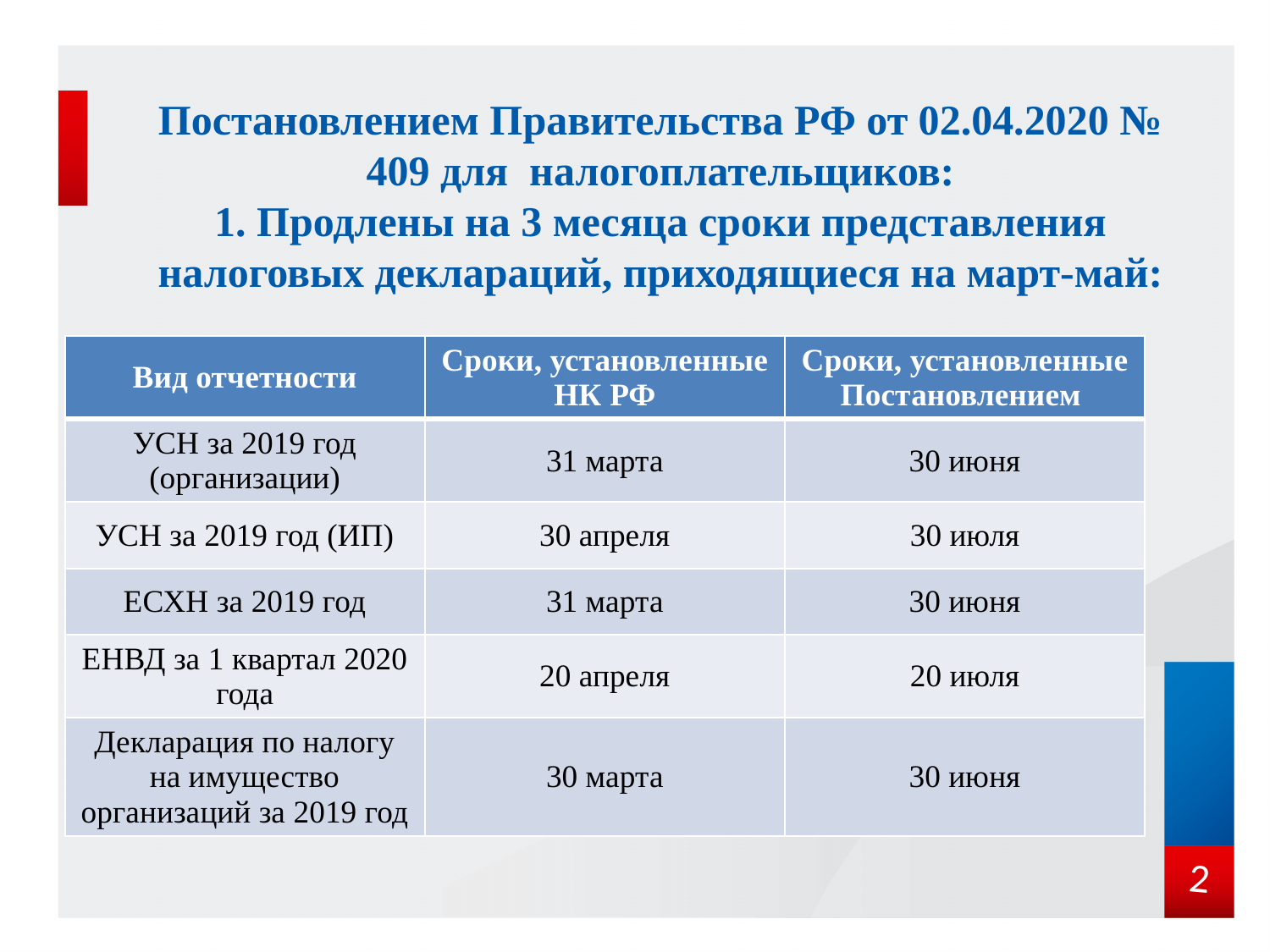

# Постановлением Правительства РФ от 02.04.2020 № 409 для  налогоплательщиков: 1. Продлены на 3 месяца сроки представления налоговых деклараций, приходящиеся на март-май:

| Вид отчетности | Сроки, установленные НК РФ | Сроки, установленные Постановлением |
| --- | --- | --- |
| УСН за 2019 год (организации) | 31 марта | 30 июня |
| УСН за 2019 год (ИП) | 30 апреля | 30 июля |
| ЕСХН за 2019 год | 31 марта | 30 июня |
| ЕНВД за 1 квартал 2020 года | 20 апреля | 20 июля |
| Декларация по налогу на имущество организаций за 2019 год | 30 марта | 30 июня |
2